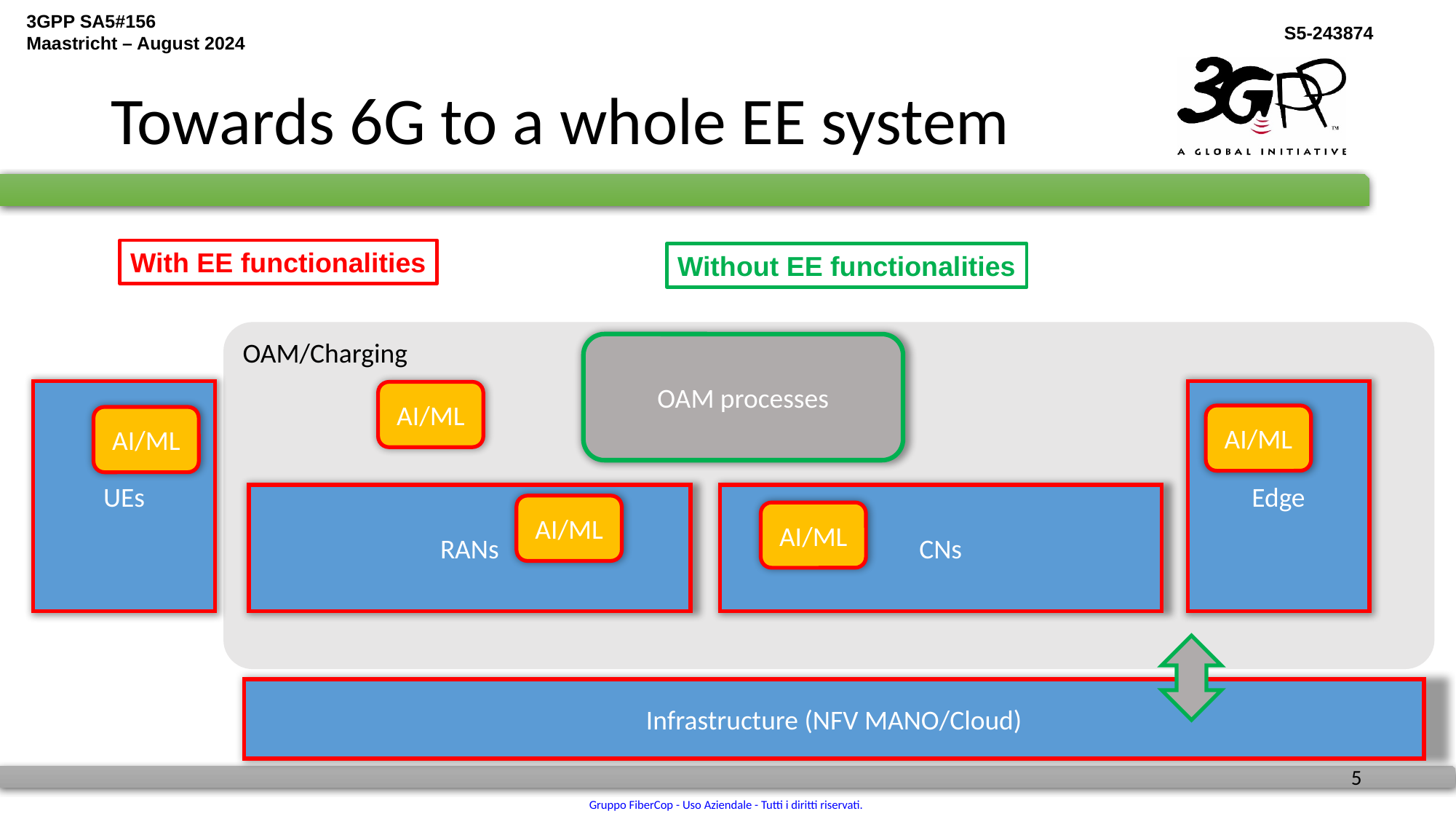

# Towards 6G to a whole EE system
With EE functionalities
Without EE functionalities
OAM/Charging
OAM processes
UEs
Edge
AI/ML
AI/ML
AI/ML
CNs
RANs
AI/ML
AI/ML

Infrastructure (NFV MANO/Cloud)